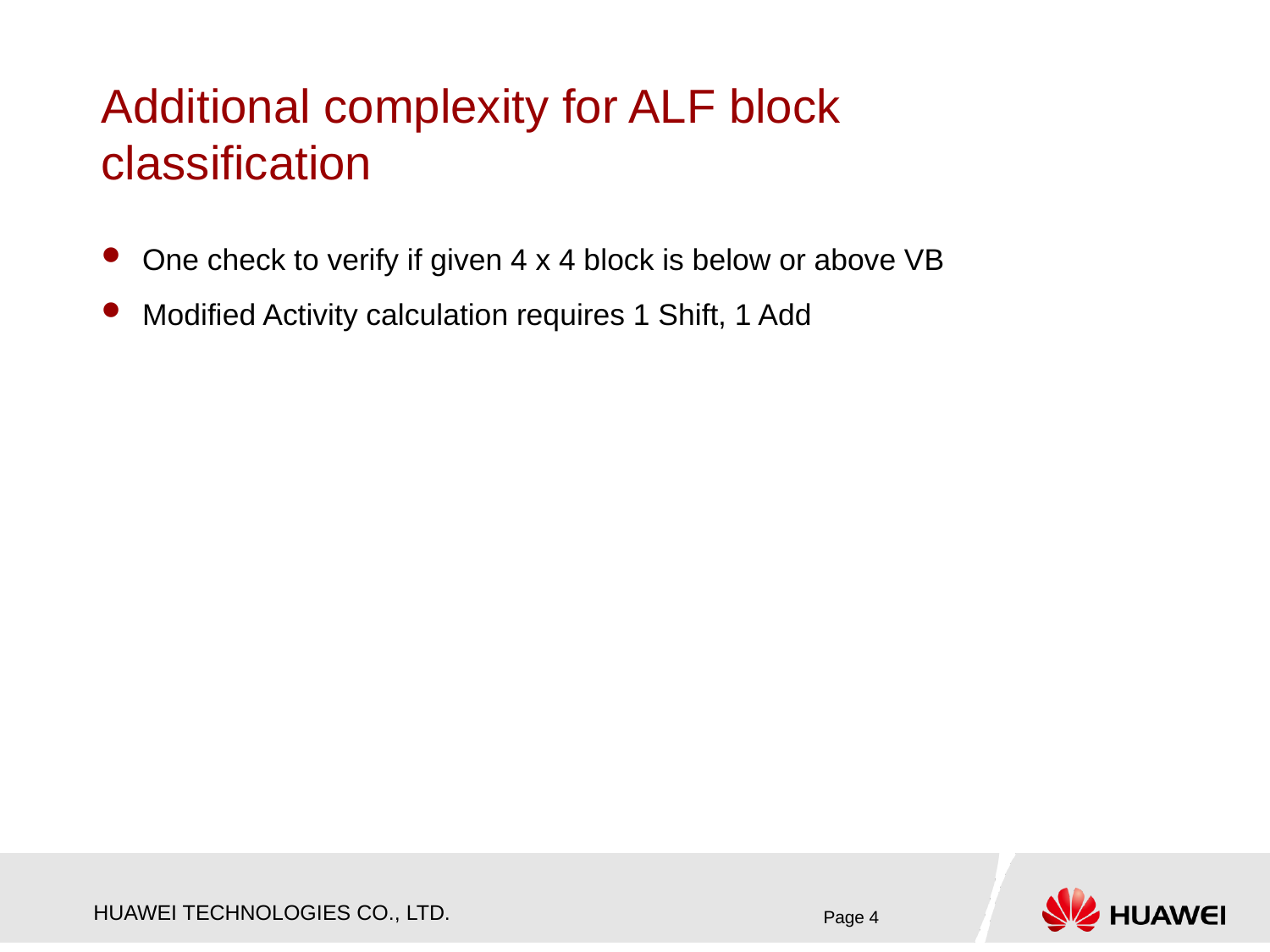

# Additional complexity for ALF block classification
One check to verify if given 4 x 4 block is below or above VB
Modified Activity calculation requires 1 Shift, 1 Add

Page 4